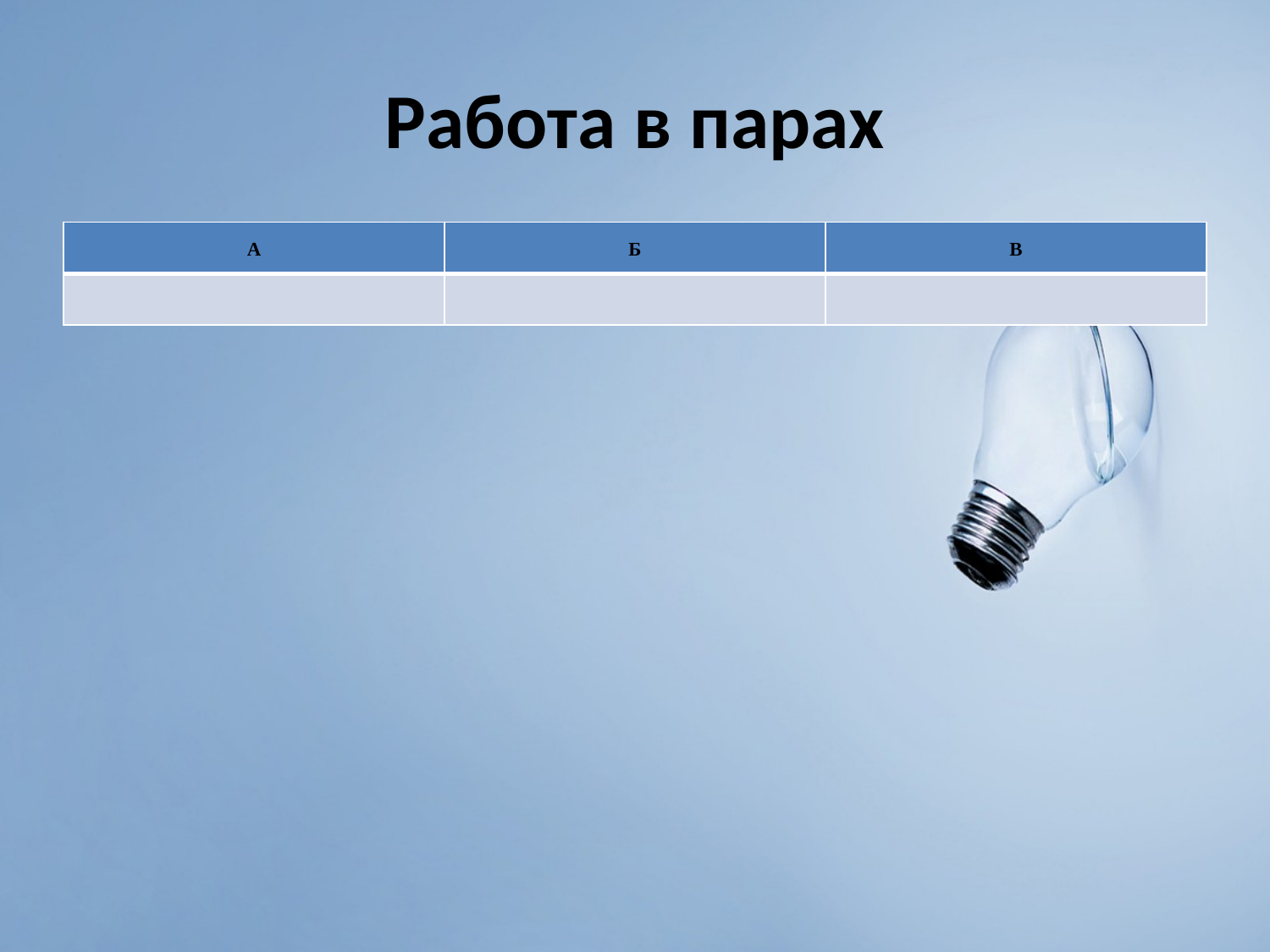

# Работа в парах
| A | Б | В |
| --- | --- | --- |
|  |  |  |